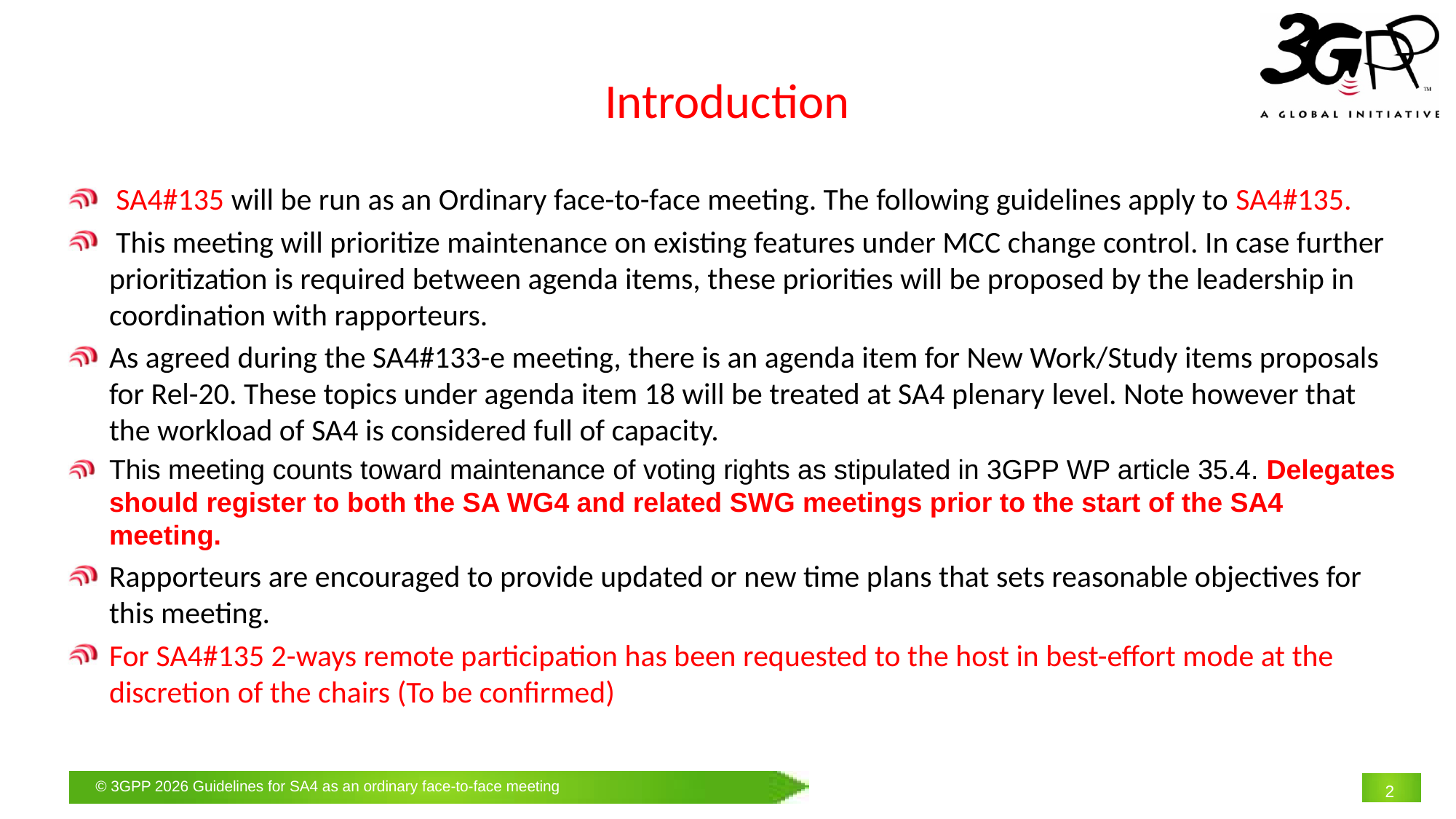

# Introduction
 SA4#135 will be run as an Ordinary face-to-face meeting. The following guidelines apply to SA4#135.
 This meeting will prioritize maintenance on existing features under MCC change control. In case further prioritization is required between agenda items, these priorities will be proposed by the leadership in coordination with rapporteurs.
As agreed during the SA4#133-e meeting, there is an agenda item for New Work/Study items proposals for Rel-20. These topics under agenda item 18 will be treated at SA4 plenary level. Note however that the workload of SA4 is considered full of capacity.
This meeting counts toward maintenance of voting rights as stipulated in 3GPP WP article 35.4. Delegates should register to both the SA WG4 and related SWG meetings prior to the start of the SA4 meeting.
Rapporteurs are encouraged to provide updated or new time plans that sets reasonable objectives for this meeting.
For SA4#135 2-ways remote participation has been requested to the host in best-effort mode at the discretion of the chairs (To be confirmed)

2